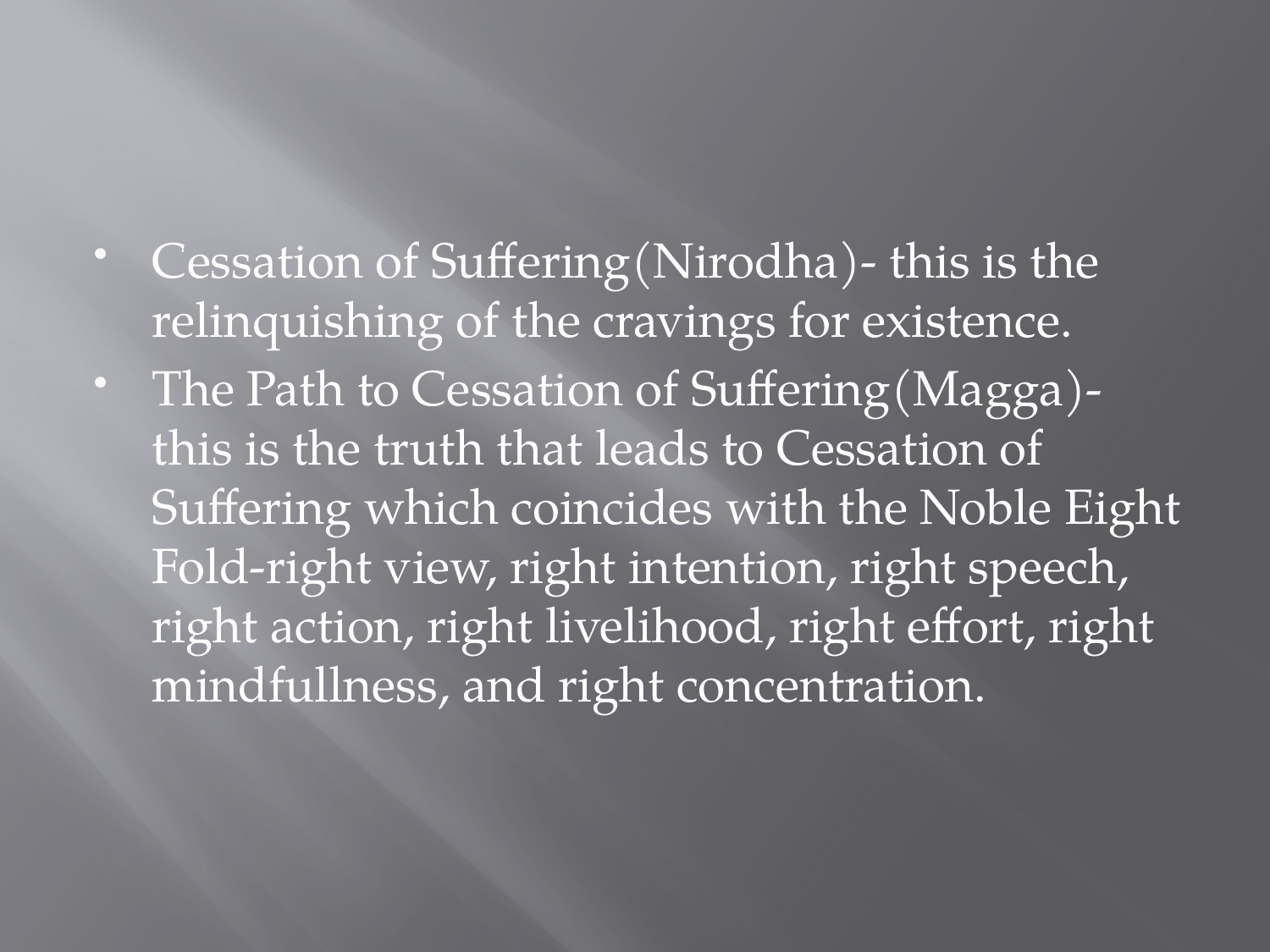

Cessation of Suffering(Nirodha)- this is the relinquishing of the cravings for existence.
The Path to Cessation of Suffering(Magga)- this is the truth that leads to Cessation of Suffering which coincides with the Noble Eight Fold-right view, right intention, right speech, right action, right livelihood, right effort, right mindfullness, and right concentration.